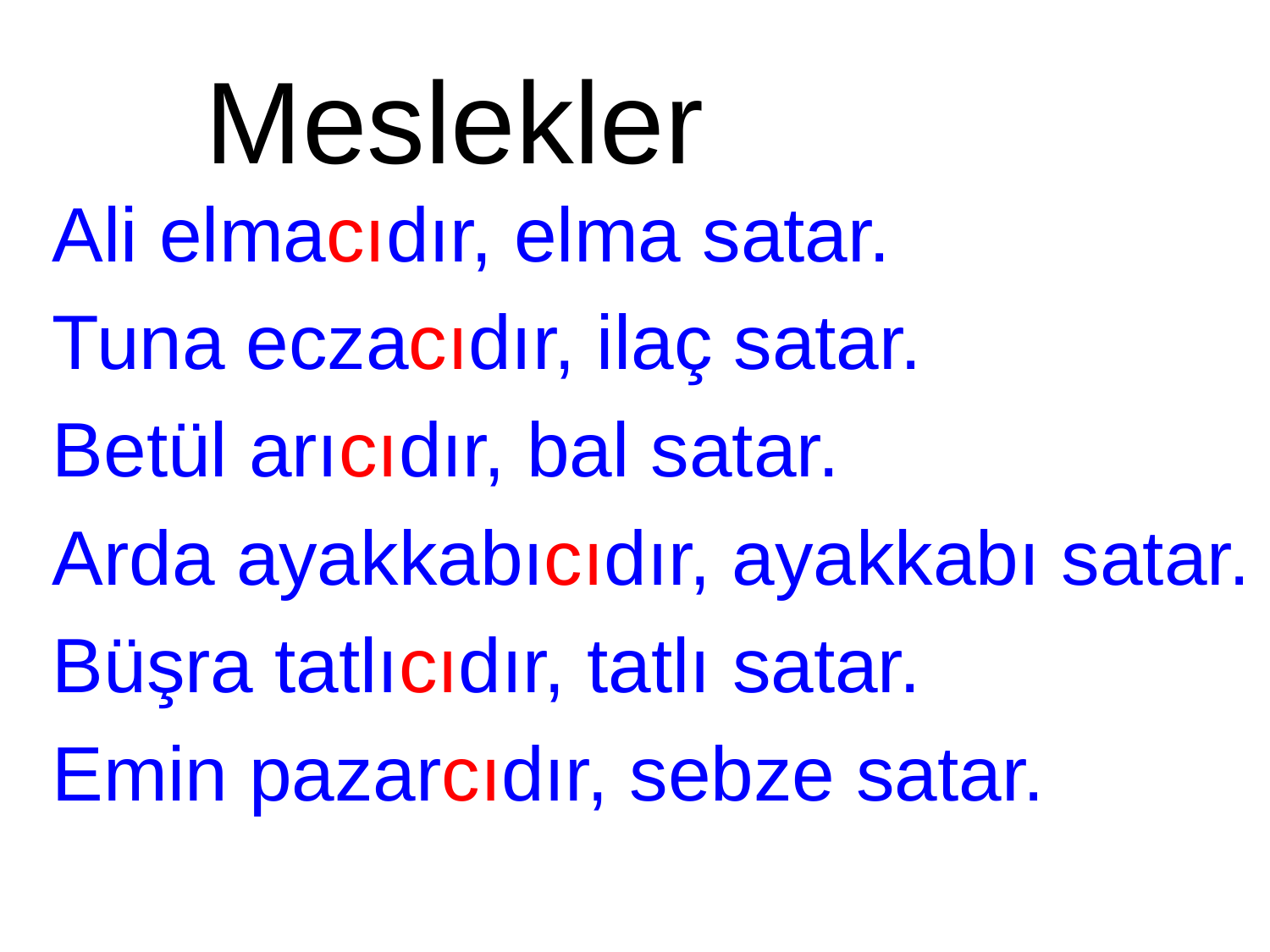

# Meslekler
Ali elmacıdır, elma satar.
Tuna eczacıdır, ilaç satar.
Betül arıcıdır, bal satar.
Arda ayakkabıcıdır, ayakkabı satar.
Büşra tatlıcıdır, tatlı satar.
Emin pazarcıdır, sebze satar.